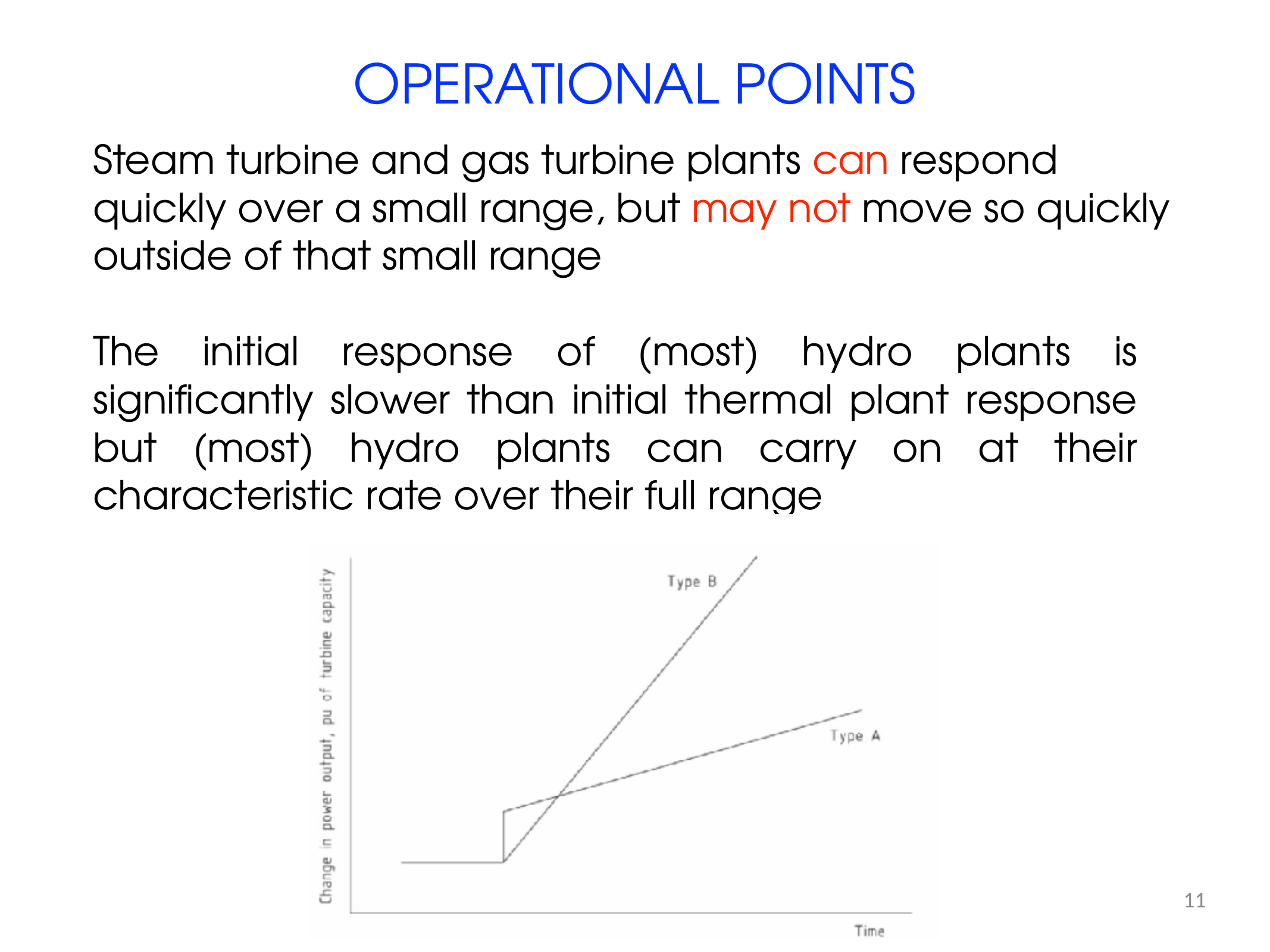

OPERATIONAL POINTS
Steam turbine and gas turbine plants can respond quickly over a small range, but may not move so quickly outside of that small range

The initial response of (most) hydro plants is significantly slower than initial thermal plant response but (most) hydro plants can carry on at their characteristic rate over their full range

11